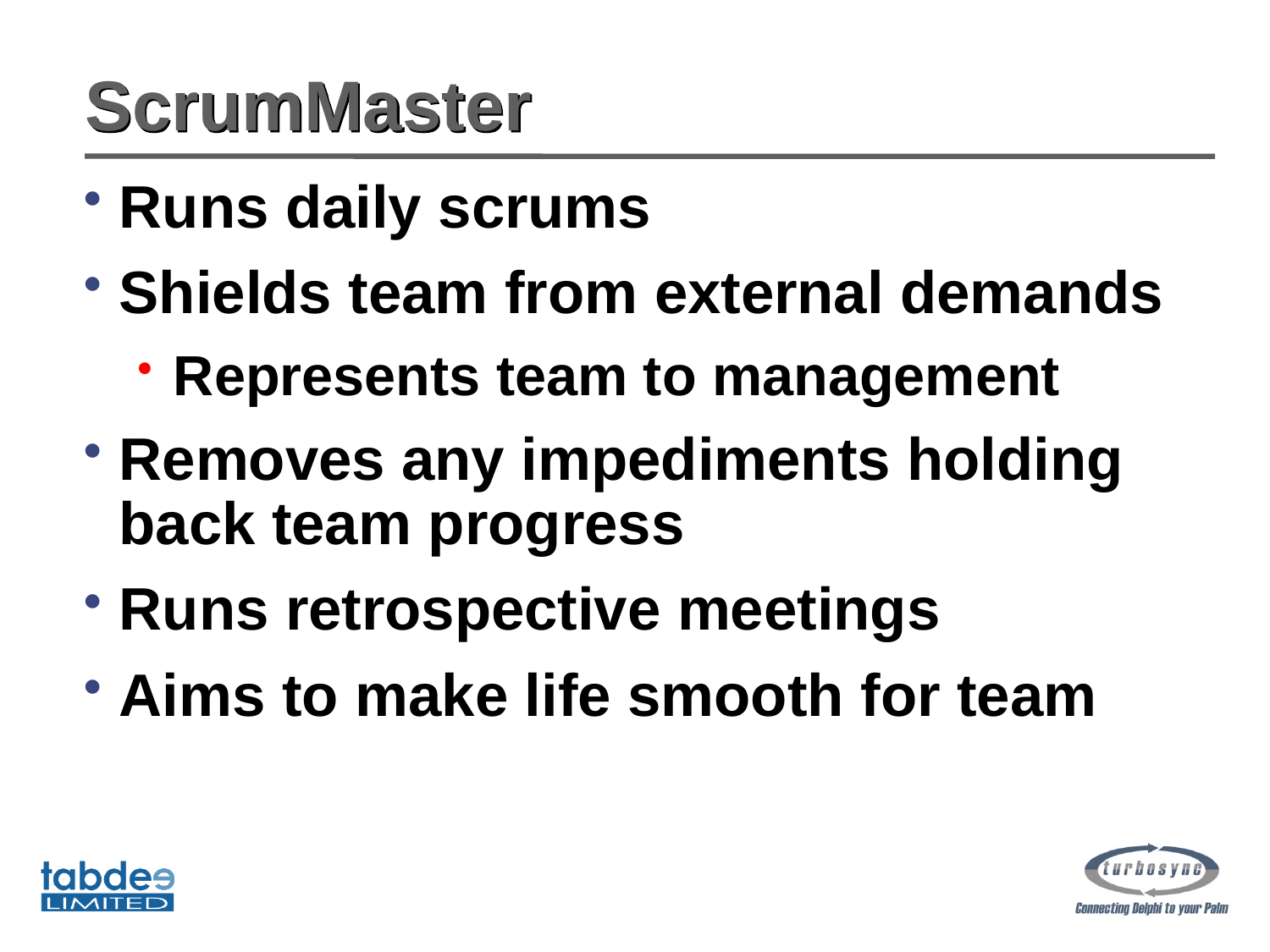

# ScrumMaster
Runs daily scrums
Shields team from external demands
Represents team to management
Removes any impediments holding back team progress
Runs retrospective meetings
Aims to make life smooth for team